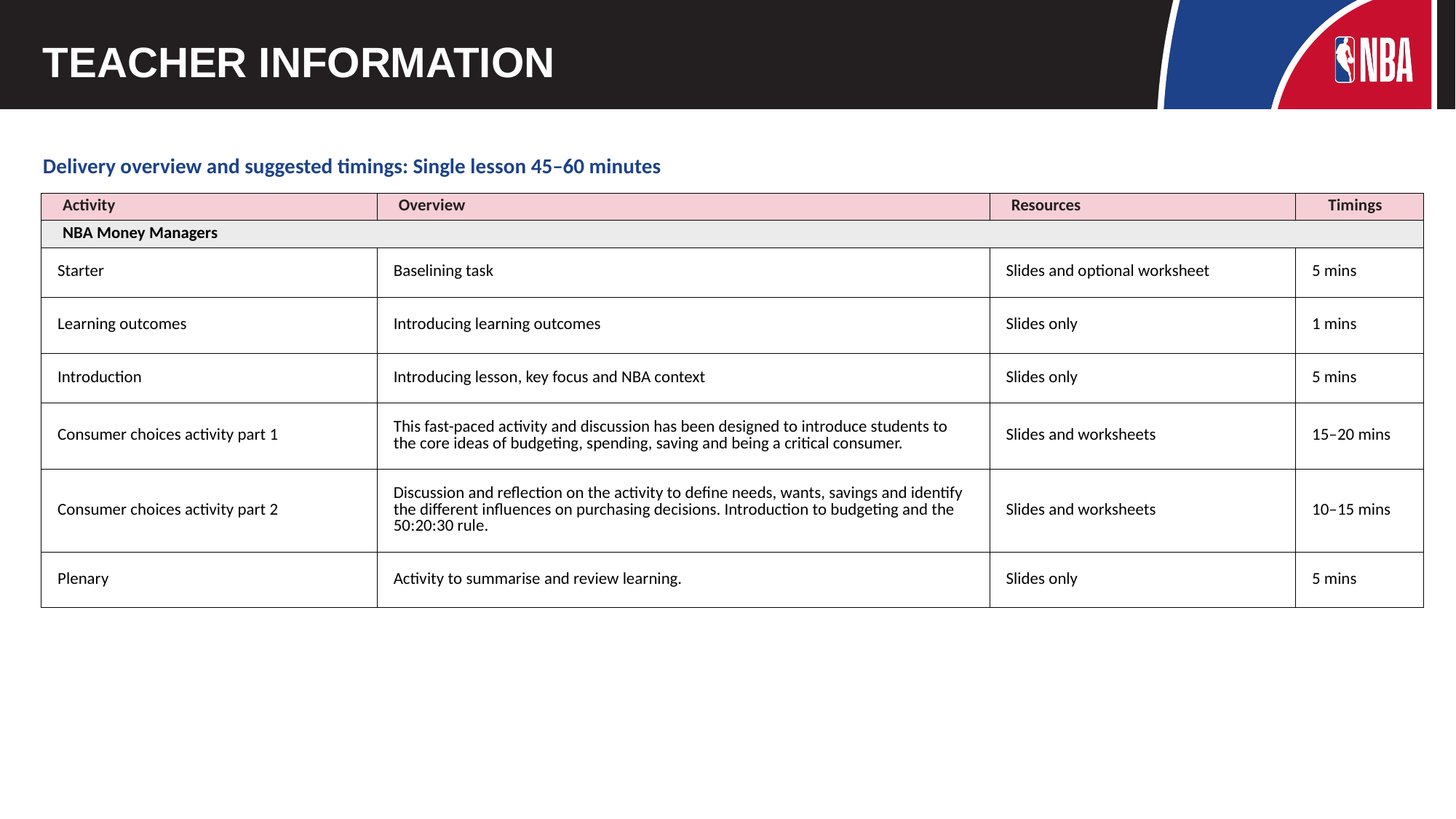

# TEACHER INFORMATION
Delivery overview and suggested timings: Single lesson 45–60 minutes
| Activity | Overview | Resources | Timings |
| --- | --- | --- | --- |
| NBA Money Managers |  |  |  |
| Starter | Baselining task | Slides and optional worksheet | 5 mins |
| Learning outcomes | Introducing learning outcomes | Slides only | 1 mins |
| Introduction | Introducing lesson, key focus and NBA context | Slides only | 5 mins |
| Consumer choices activity part 1 | This fast-paced activity and discussion has been designed to introduce students to the core ideas of budgeting, spending, saving and being a critical consumer. | Slides and worksheets | 15–20 mins |
| Consumer choices activity part 2 | Discussion and reflection on the activity to define needs, wants, savings and identify the different influences on purchasing decisions. Introduction to budgeting and the 50:20:30 rule. | Slides and worksheets | 10–15 mins |
| Plenary | Activity to summarise and review learning. | Slides only | 5 mins |
3